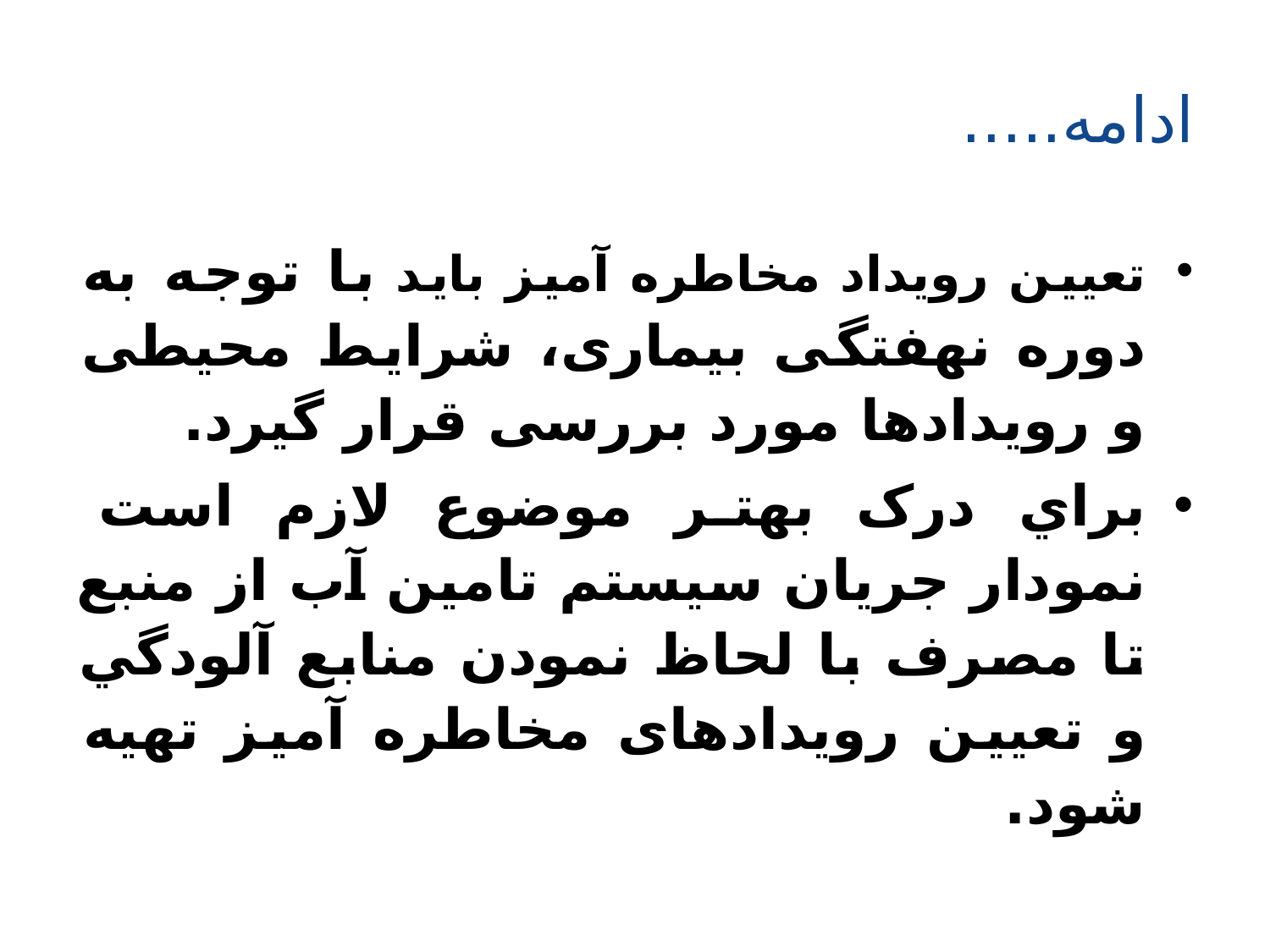

# ادامه.....
تعیین رویداد مخاطره آمیز باید با توجه به دوره نهفتگی بیماری، شرایط محیطی و رویدادها مورد بررسی قرار گیرد.
براي درک بهتر موضوع لازم است نمودار جریان سيستم تامين آب از منبع تا مصرف با لحاظ نمودن منابع آلودگي و تعیین رویدادهای مخاطره آمیز تهيه شود.